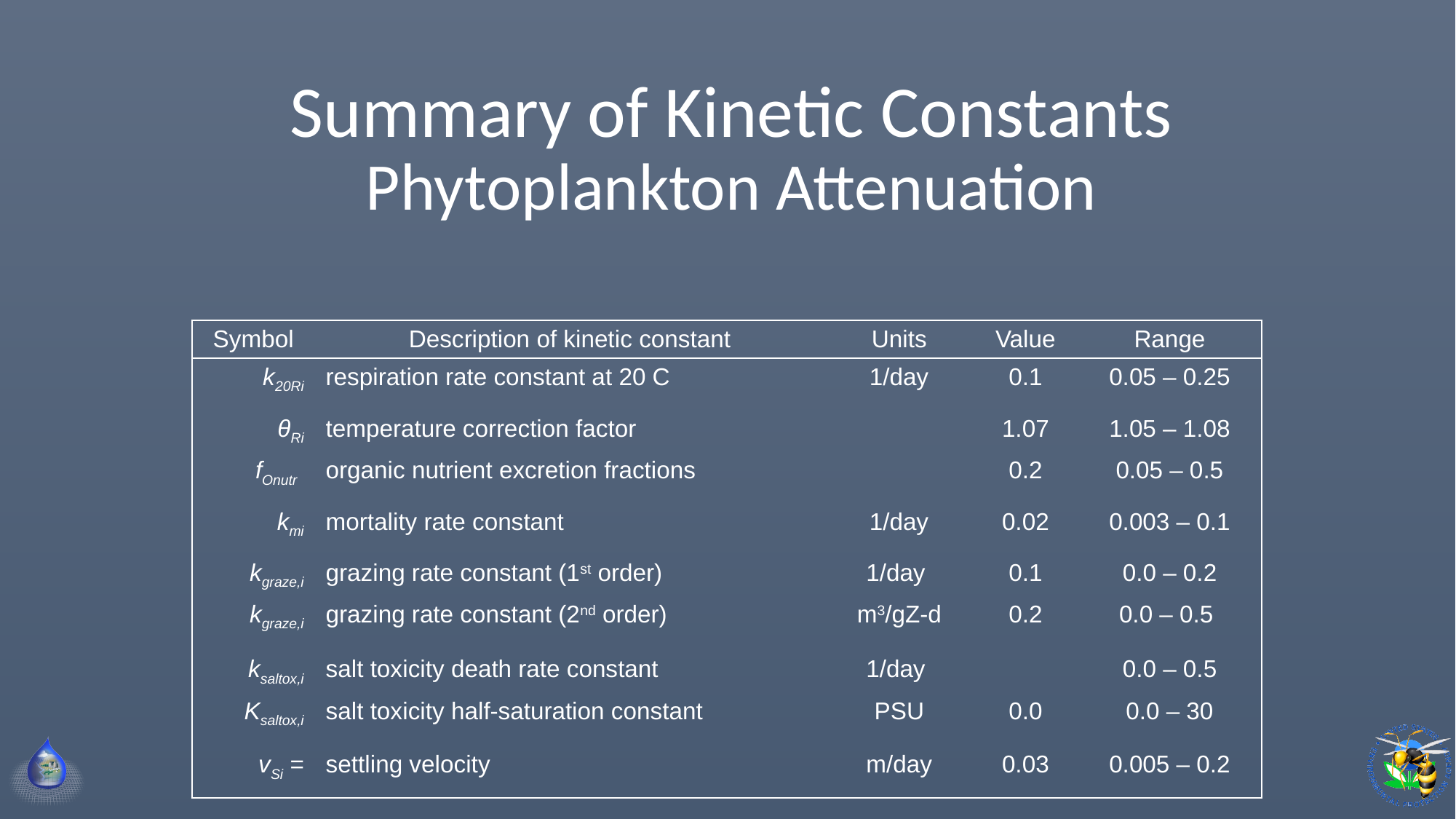

# Summary of Kinetic Constants Phytoplankton Attenuation
| Symbol | Description of kinetic constant | Units | Value | Range |
| --- | --- | --- | --- | --- |
| k20Ri | respiration rate constant at 20 C | 1/day | 0.1 | 0.05 – 0.25 |
| θRi | temperature correction factor |  | 1.07 | 1.05 – 1.08 |
| fOnutr | organic nutrient excretion fractions |  | 0.2 | 0.05 – 0.5 |
| kmi | mortality rate constant | 1/day | 0.02 | 0.003 – 0.1 |
| kgraze,i | grazing rate constant (1st order) | 1/day | 0.1 | 0.0 – 0.2 |
| kgraze,i | grazing rate constant (2nd order) | m3/gZ-d | 0.2 | 0.0 – 0.5 |
| ksaltox,i | salt toxicity death rate constant | 1/day |  | 0.0 – 0.5 |
| Ksaltox,i | salt toxicity half-saturation constant | PSU | 0.0 | 0.0 – 30 |
| vSi = | settling velocity | m/day | 0.03 | 0.005 – 0.2 |